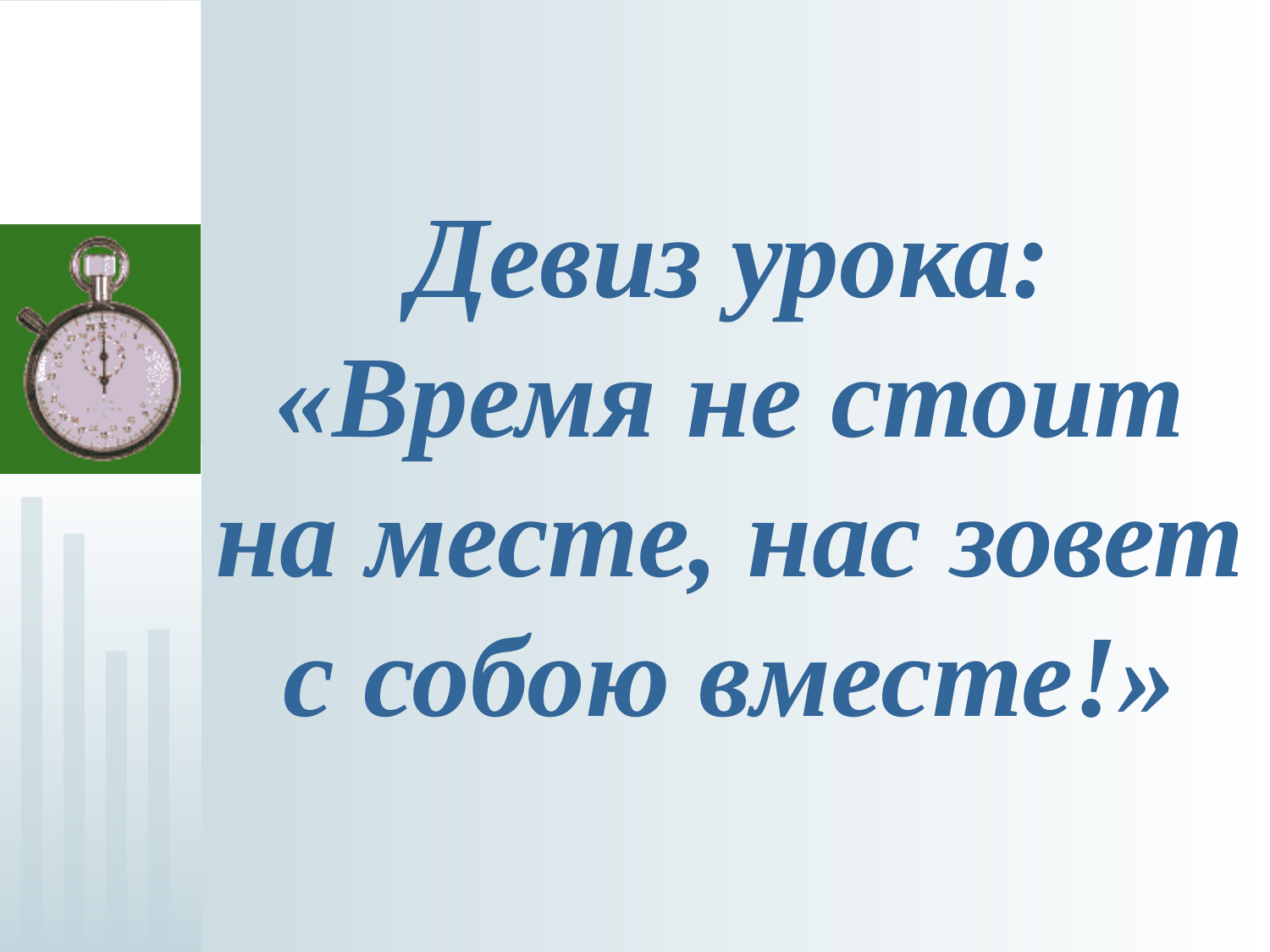

# Девиз урока: «Время не стоит на месте, нас зовет с собою вместе!»